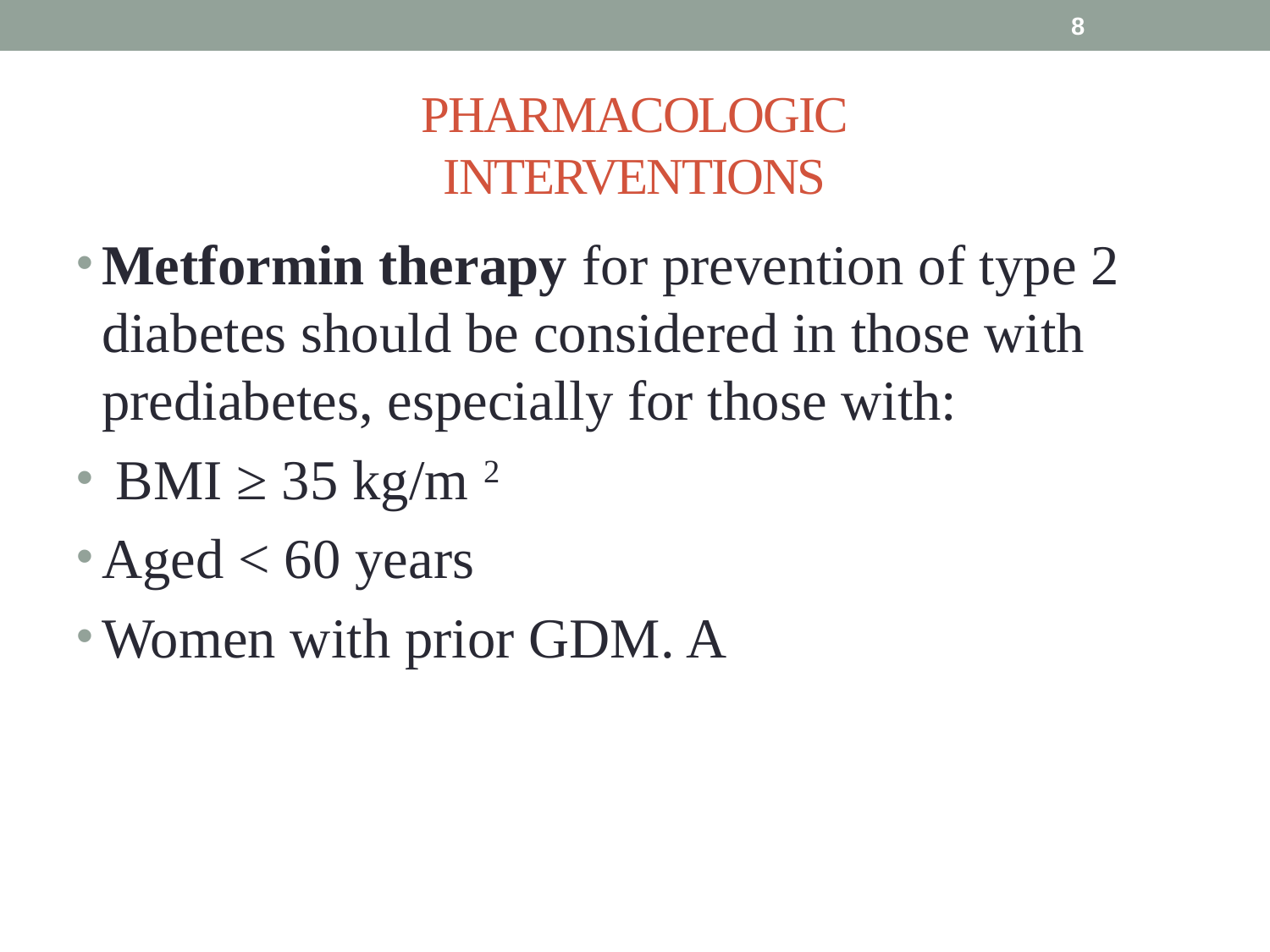

8
# PHARMACOLOGIC INTERVENTIONS
Metformin therapy for prevention of type 2 diabetes should be considered in those with prediabetes, especially for those with:
 BMI ≥ 35 kg/m 2
Aged < 60 years
Women with prior GDM. A